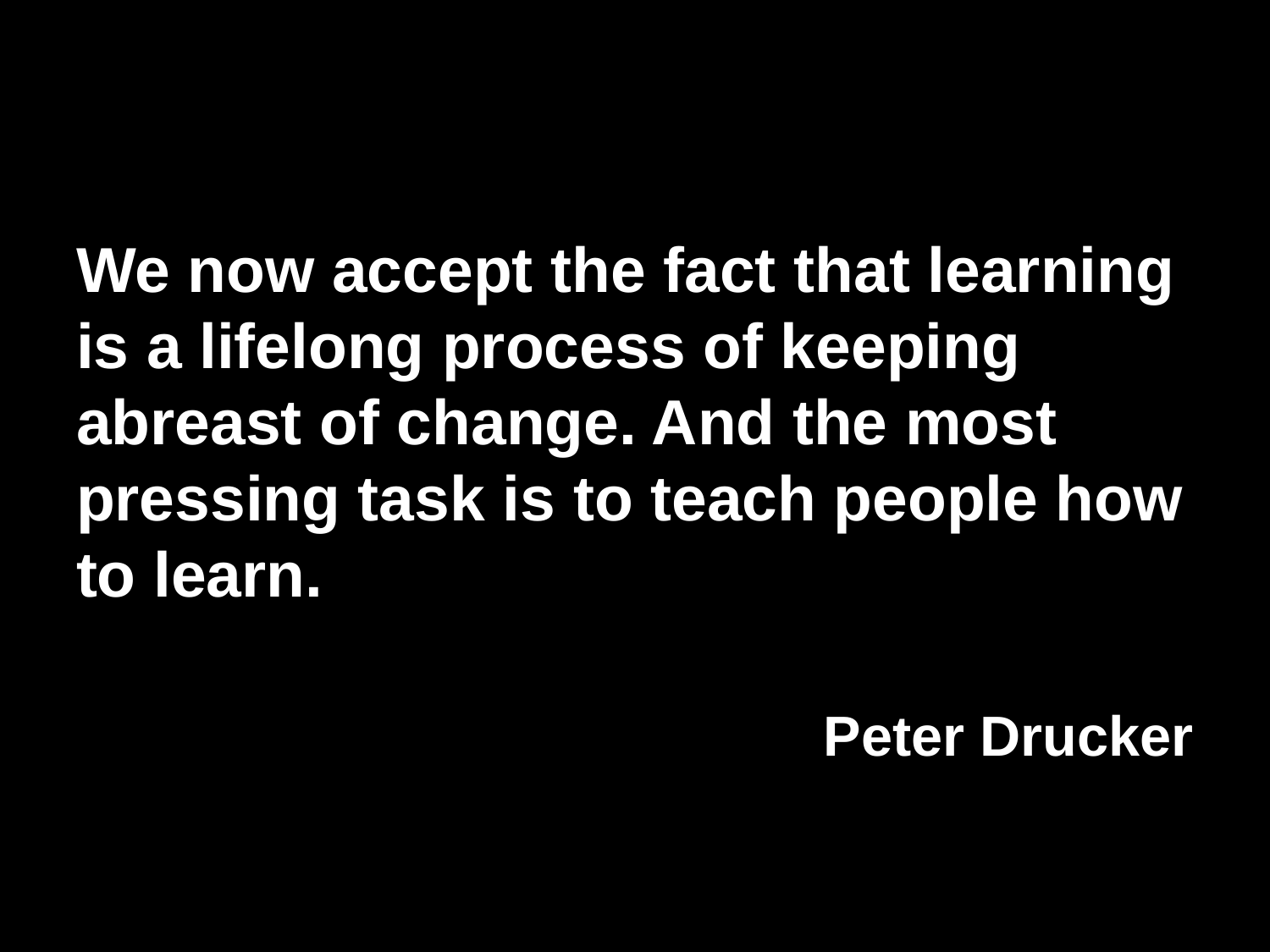

#
We now accept the fact that learning is a lifelong process of keeping abreast of change. And the most pressing task is to teach people how to learn.

Peter Drucker